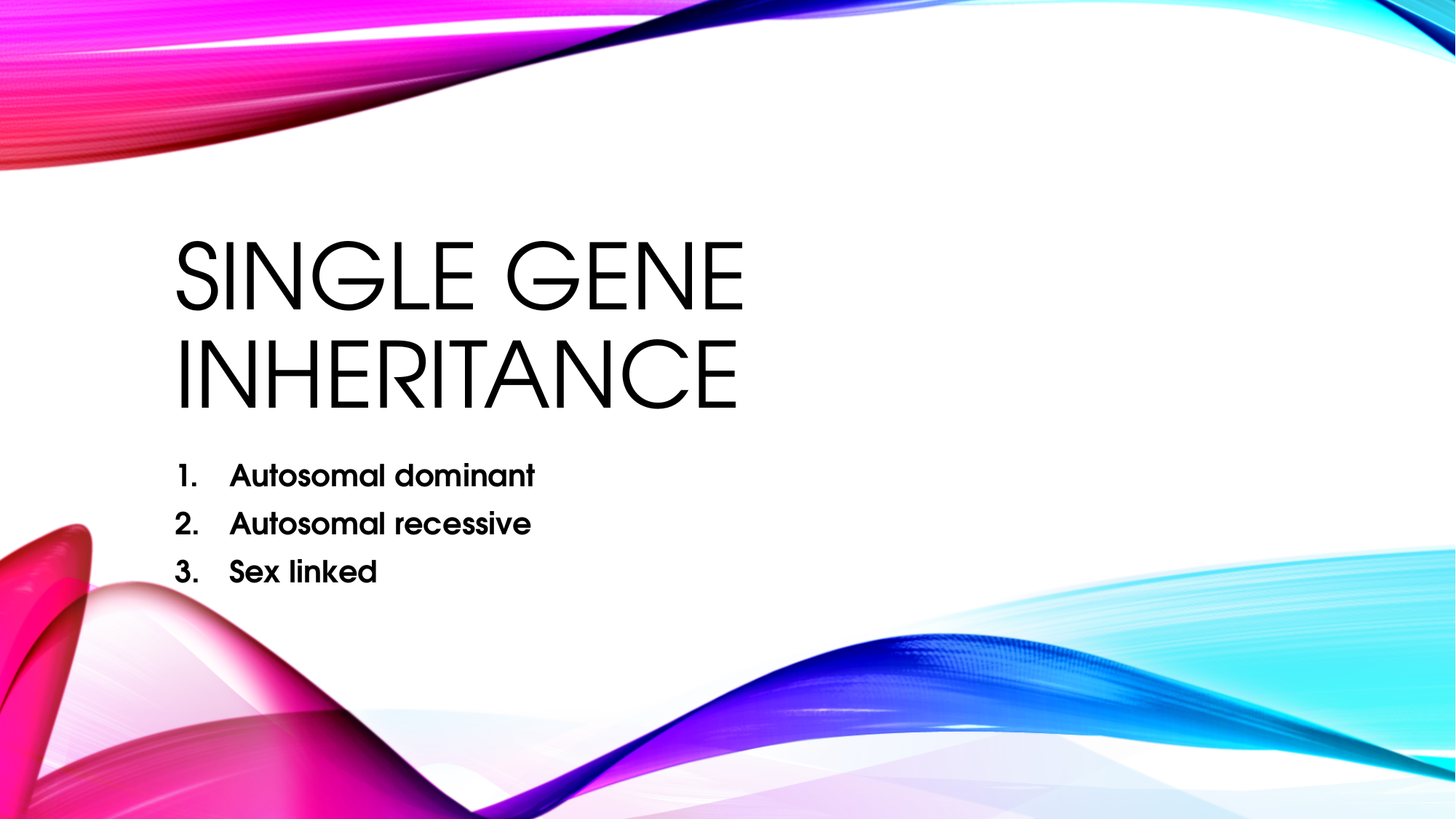

# Single gene inheritance
Autosomal dominant
Autosomal recessive
Sex linked